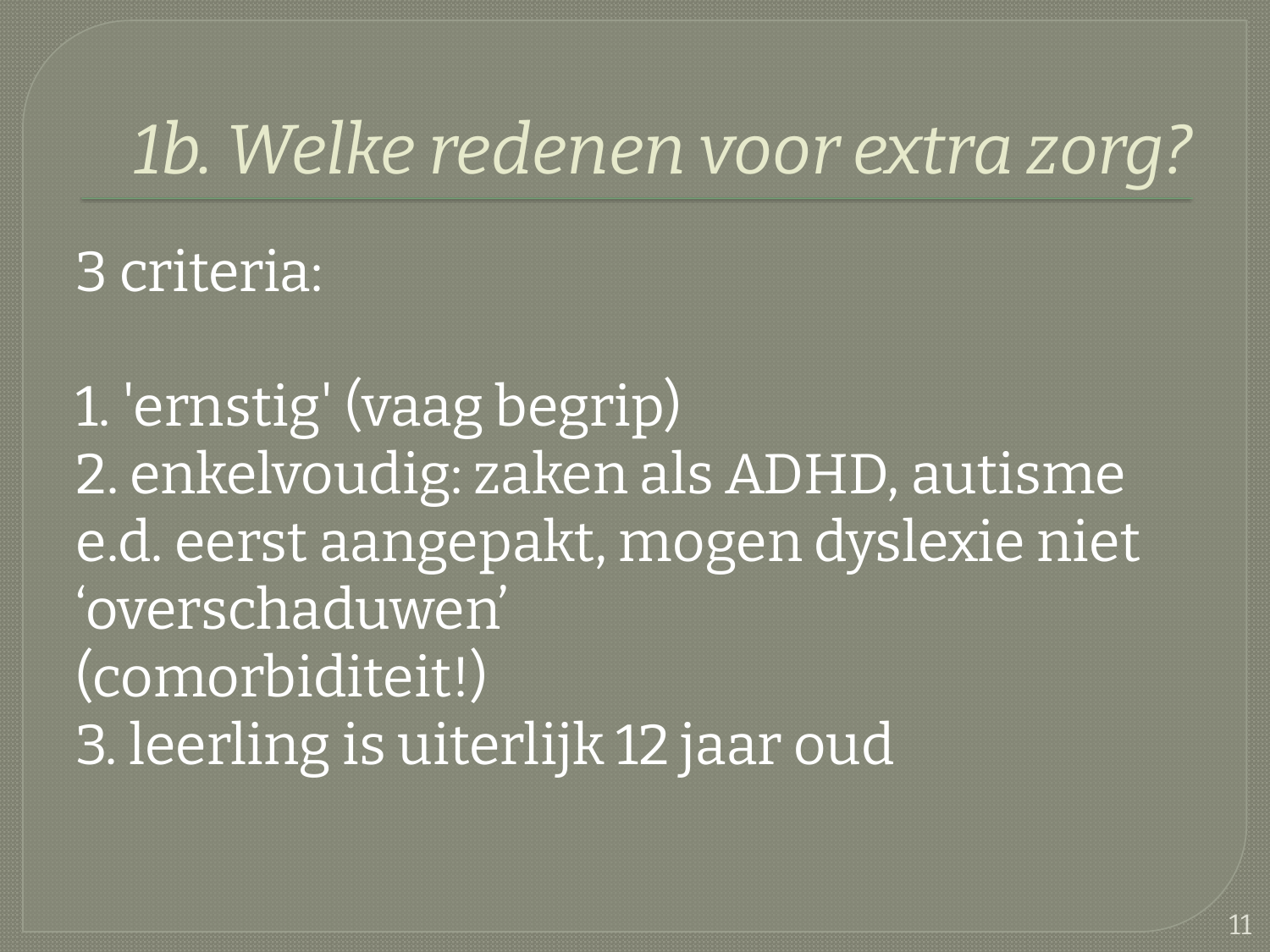

# 1b. Welke redenen voor extra zorg?
3 criteria:

1. 'ernstig' (vaag begrip)
2. enkelvoudig: zaken als ADHD, autisme e.d. eerst aangepakt, mogen dyslexie niet ‘overschaduwen’
(comorbiditeit!)
3. leerling is uiterlijk 12 jaar oud

11